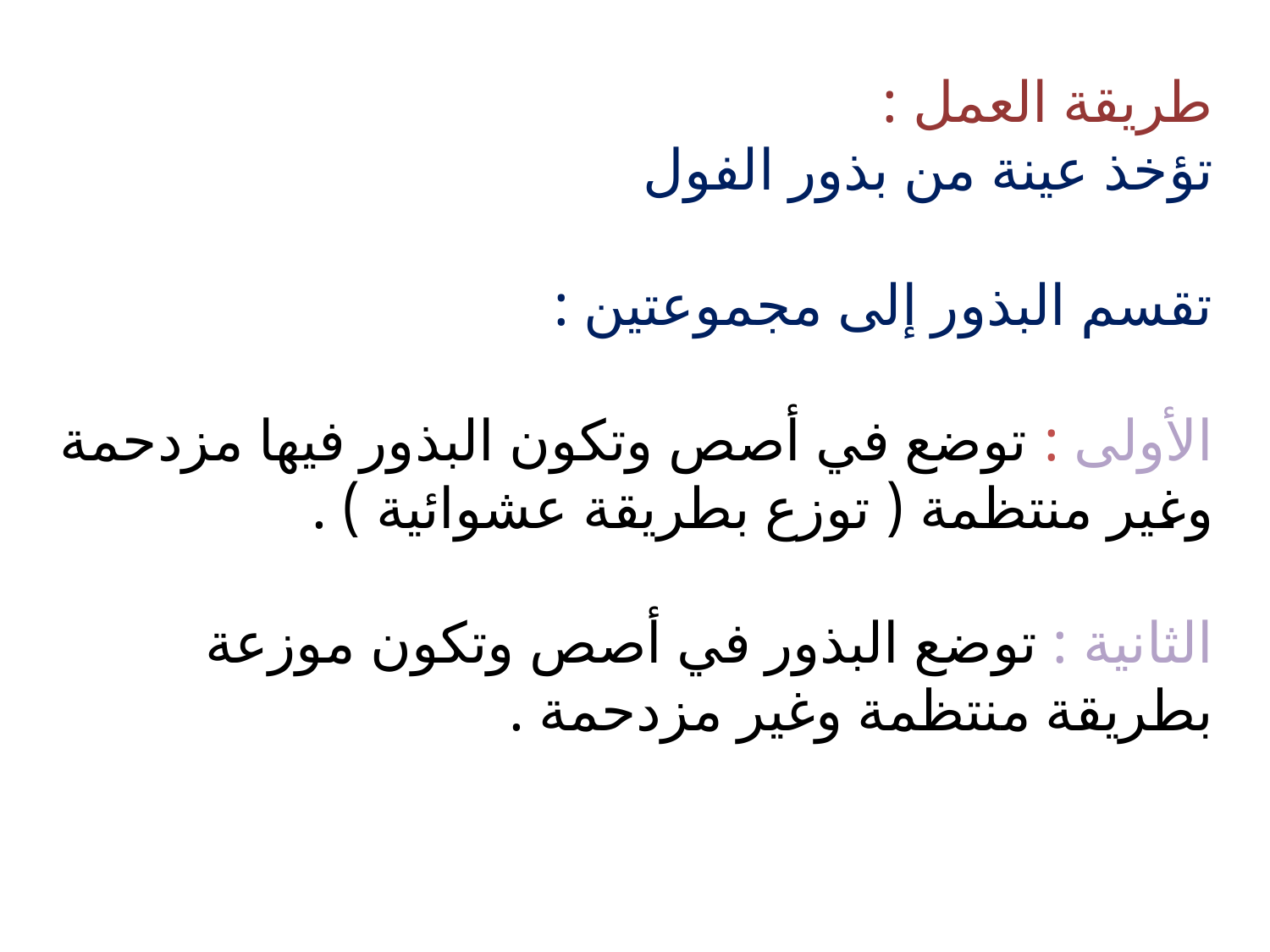

طريقة العمل :
تؤخذ عينة من بذور الفول

تقسم البذور إلى مجموعتين :

الأولى : توضع في أصص وتكون البذور فيها مزدحمة وغير منتظمة ( توزع بطريقة عشوائية ) .

الثانية : توضع البذور في أصص وتكون موزعة بطريقة منتظمة وغير مزدحمة .